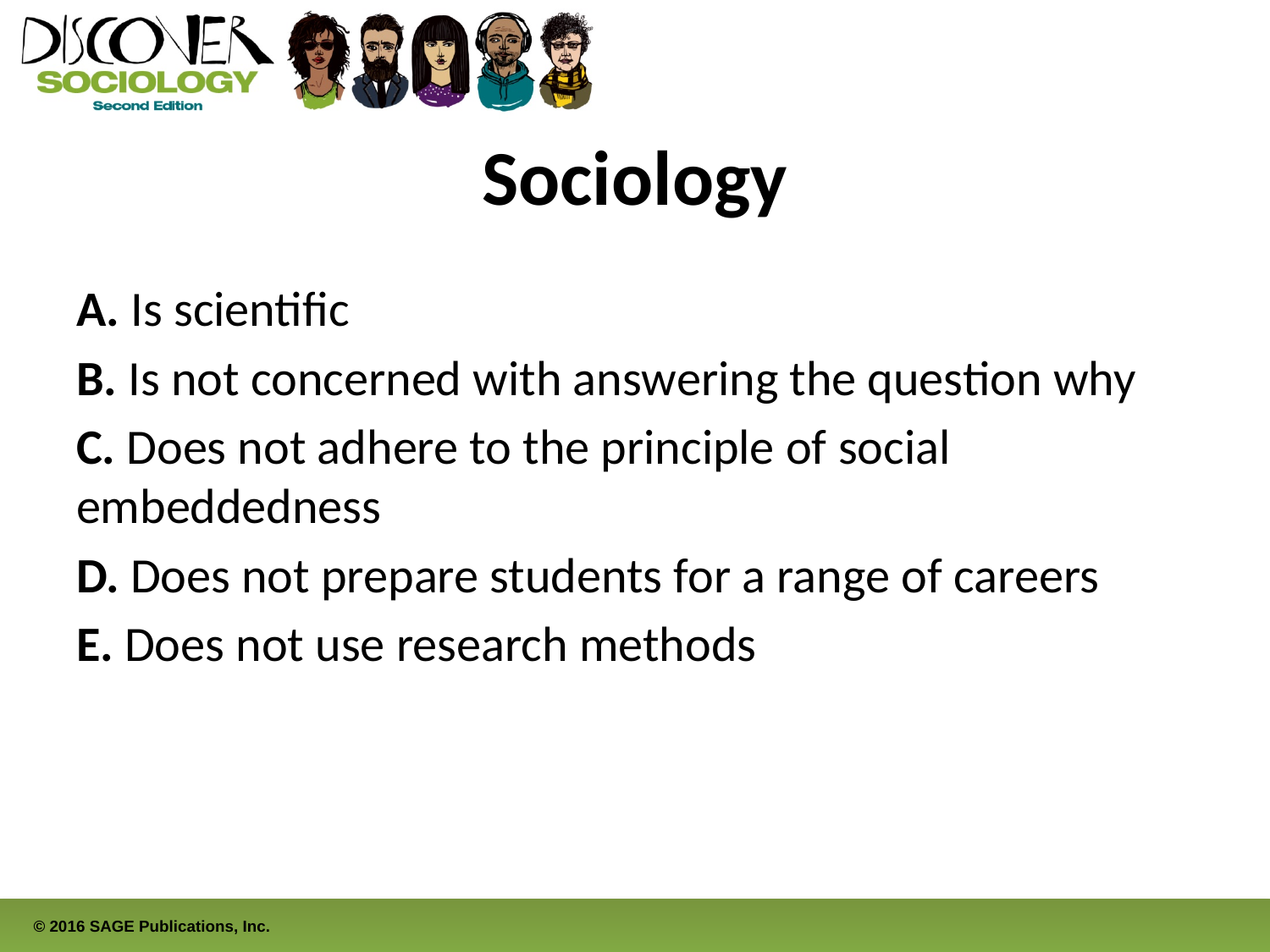

# Sociology
A. Is scientific
B. Is not concerned with answering the question why
C. Does not adhere to the principle of social embeddedness
D. Does not prepare students for a range of careers
E. Does not use research methods